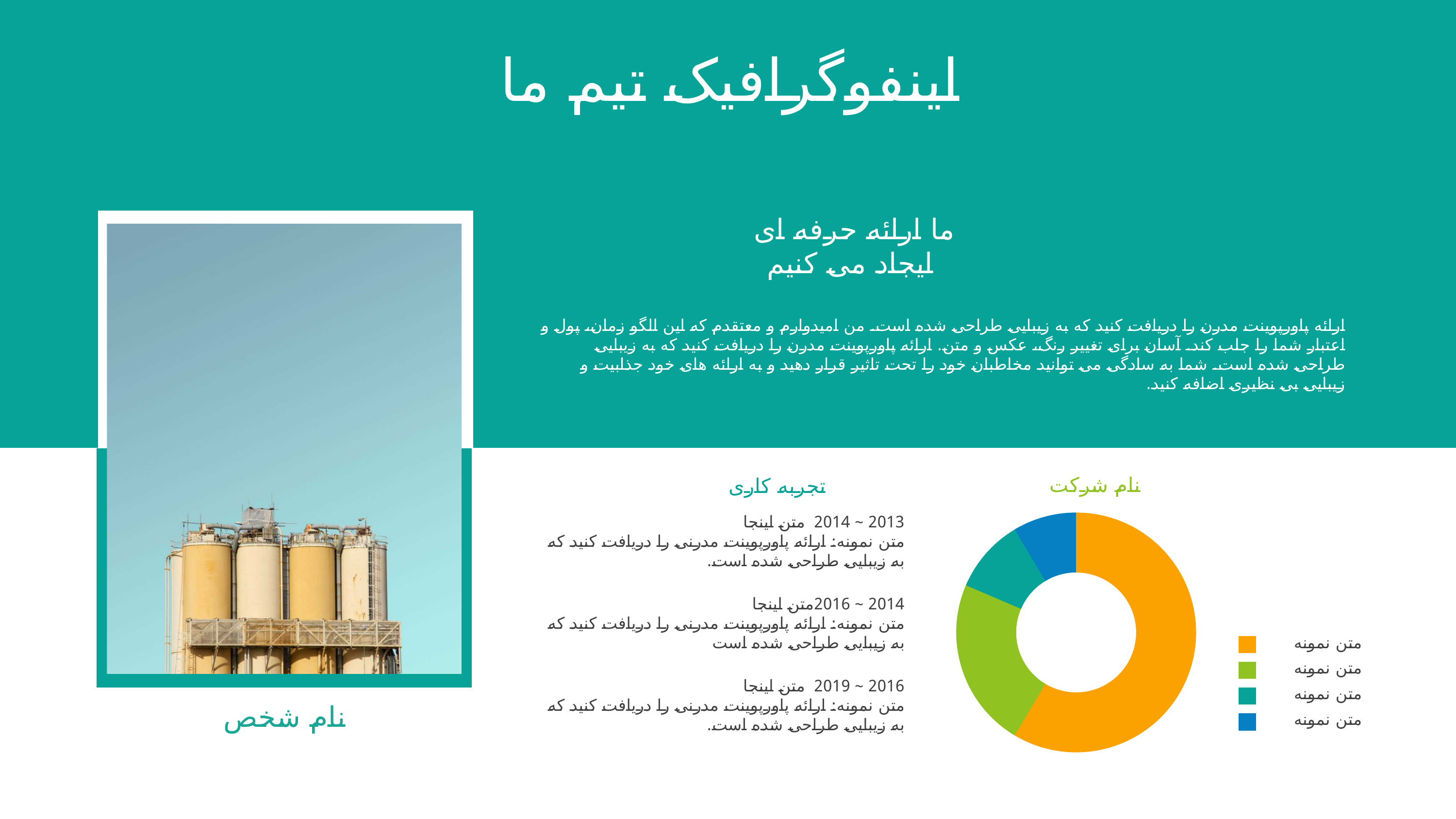

اینفوگرافیک تیم ما

ما ارائه حرفه ای
 ایجاد می کنیم

ارائه پاورپوینت مدرن را دریافت کنید که به زیبایی طراحی شده است. من امیدوارم و معتقدم که این الگو زمان، پول و اعتبار شما را جلب کند. آسان برای تغییر رنگ، عکس و متن. ارائه پاورپوینت مدرن را دریافت کنید که به زیبایی طراحی شده است. شما به سادگی می توانید مخاطبان خود را تحت تاثیر قرار دهید و به ارائه های خود جذابیت و زیبایی بی نظیری اضافه کنید.

تجربه کاری
نام شرکت
2013 ~ 2014  متن اینجا
متن نمونه: ارائه پاورپوینت مدرنی را دریافت کنید که به زیبایی طراحی شده است.

2014 ~ 2016متن اینجا
متن نمونه: ارائه پاورپوینت مدرنی را دریافت کنید که به زیبایی طراحی شده است
متن نمونه

متن نمونه

2016 ~ 2019  متن اینجا
متن نمونه: ارائه پاورپوینت مدرنی را دریافت کنید که به زیبایی طراحی شده است.
متن نمونه

نام شخص
متن نمونه